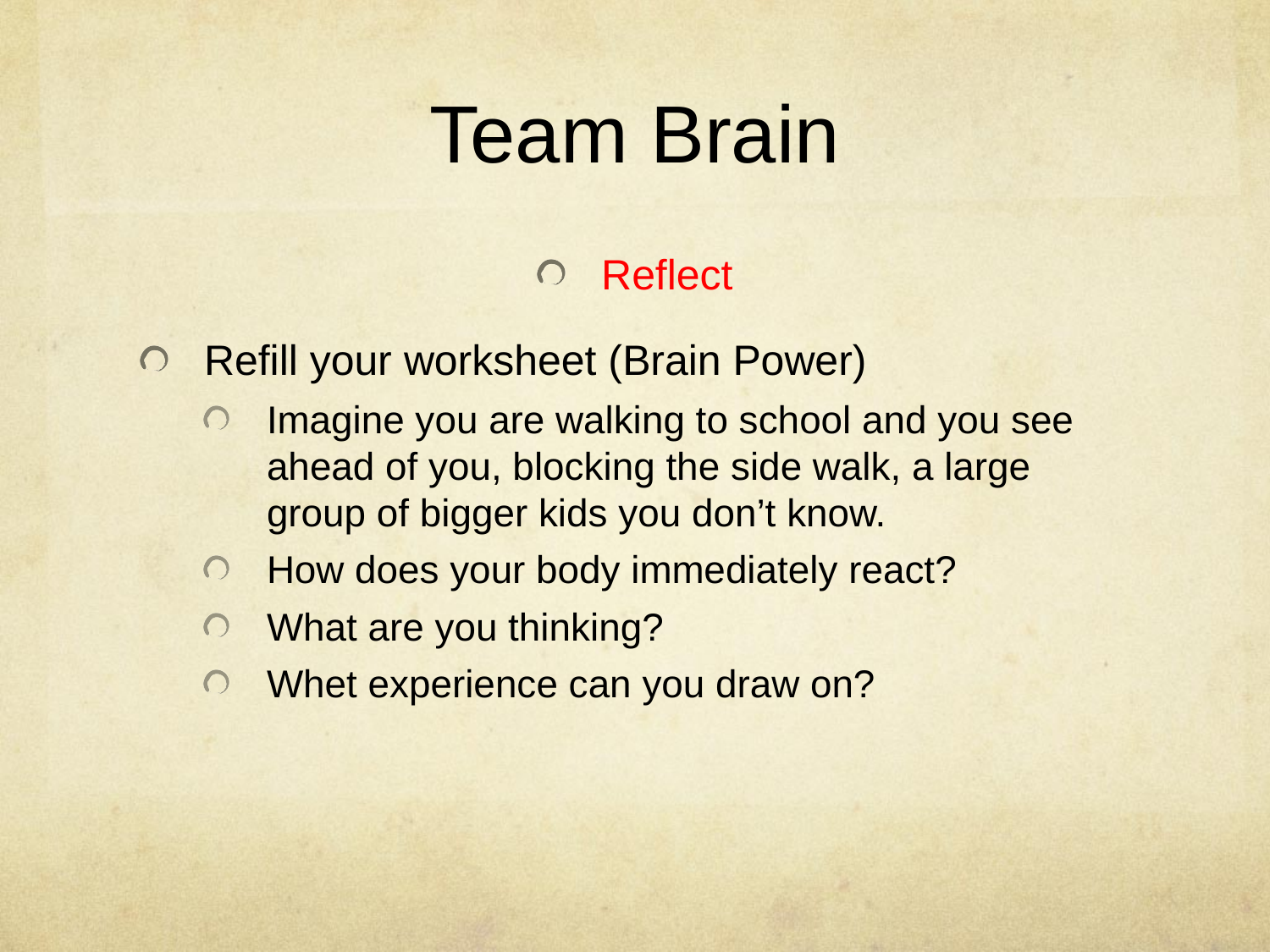

# Team Brain
Reflect
Refill your worksheet (Brain Power)
Imagine you are walking to school and you see ahead of you, blocking the side walk, a large group of bigger kids you don’t know.
How does your body immediately react?
What are you thinking?
Whet experience can you draw on?